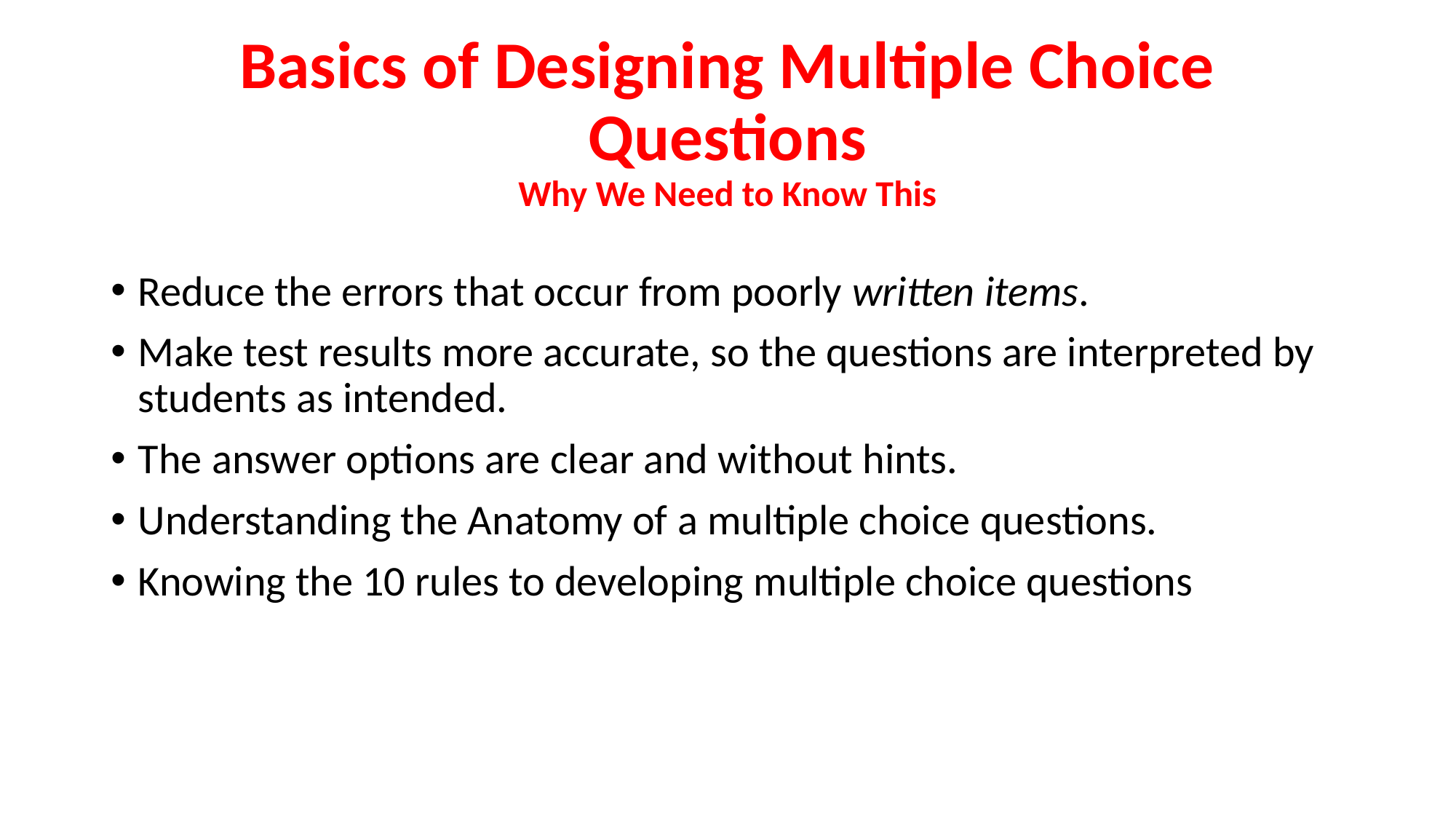

# Basics of Designing Multiple Choice Questions Why We Need to Know This
Reduce the errors that occur from poorly written items.
Make test results more accurate, so the questions are interpreted by students as intended.
The answer options are clear and without hints.
Understanding the Anatomy of a multiple choice questions.
Knowing the 10 rules to developing multiple choice questions